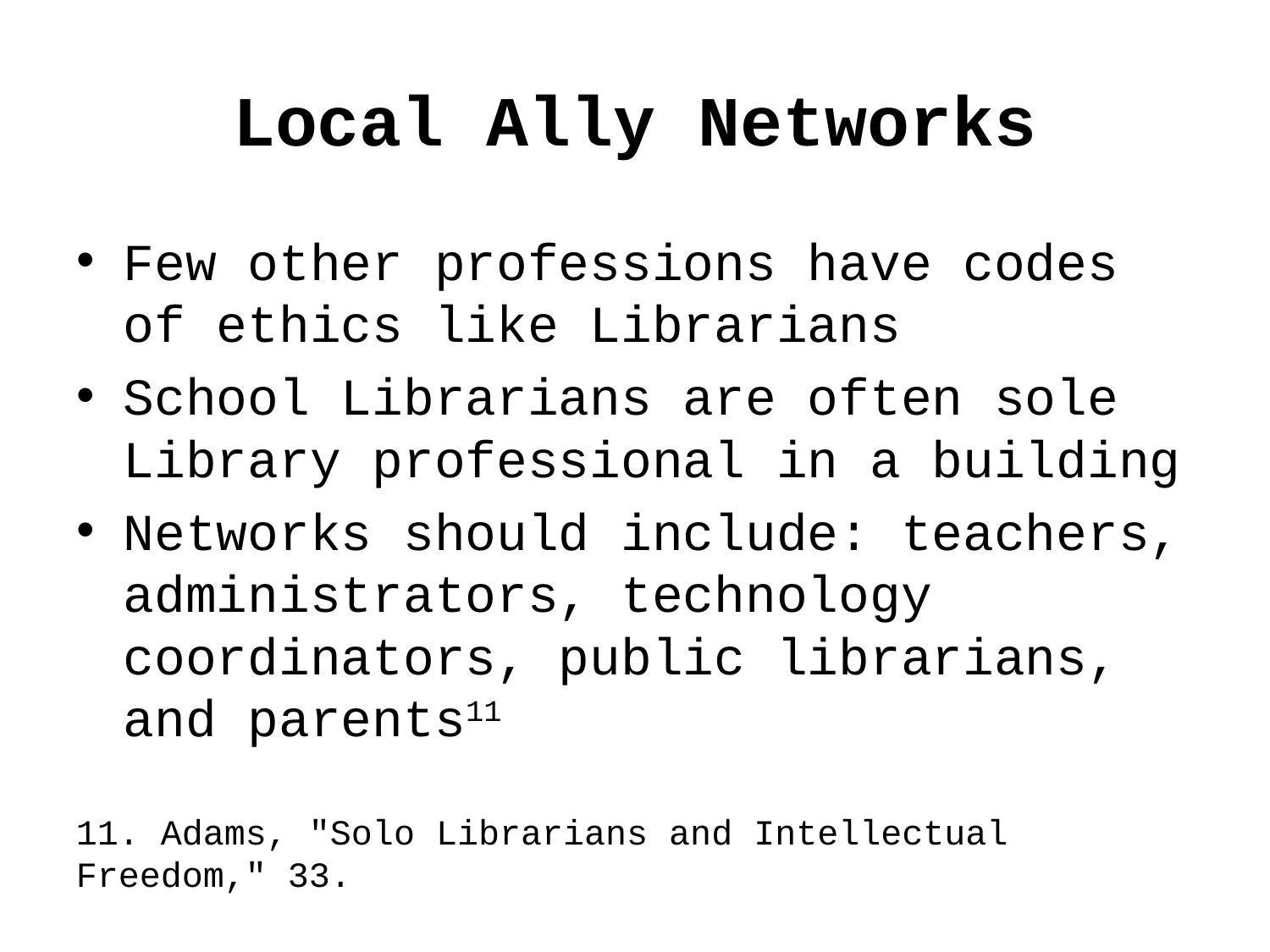

# Local Ally Networks
Few other professions have codes of ethics like Librarians
School Librarians are often sole Library professional in a building
Networks should include: teachers, administrators, technology coordinators, public librarians, and parents11

11. Adams, "Solo Librarians and Intellectual Freedom," 33.